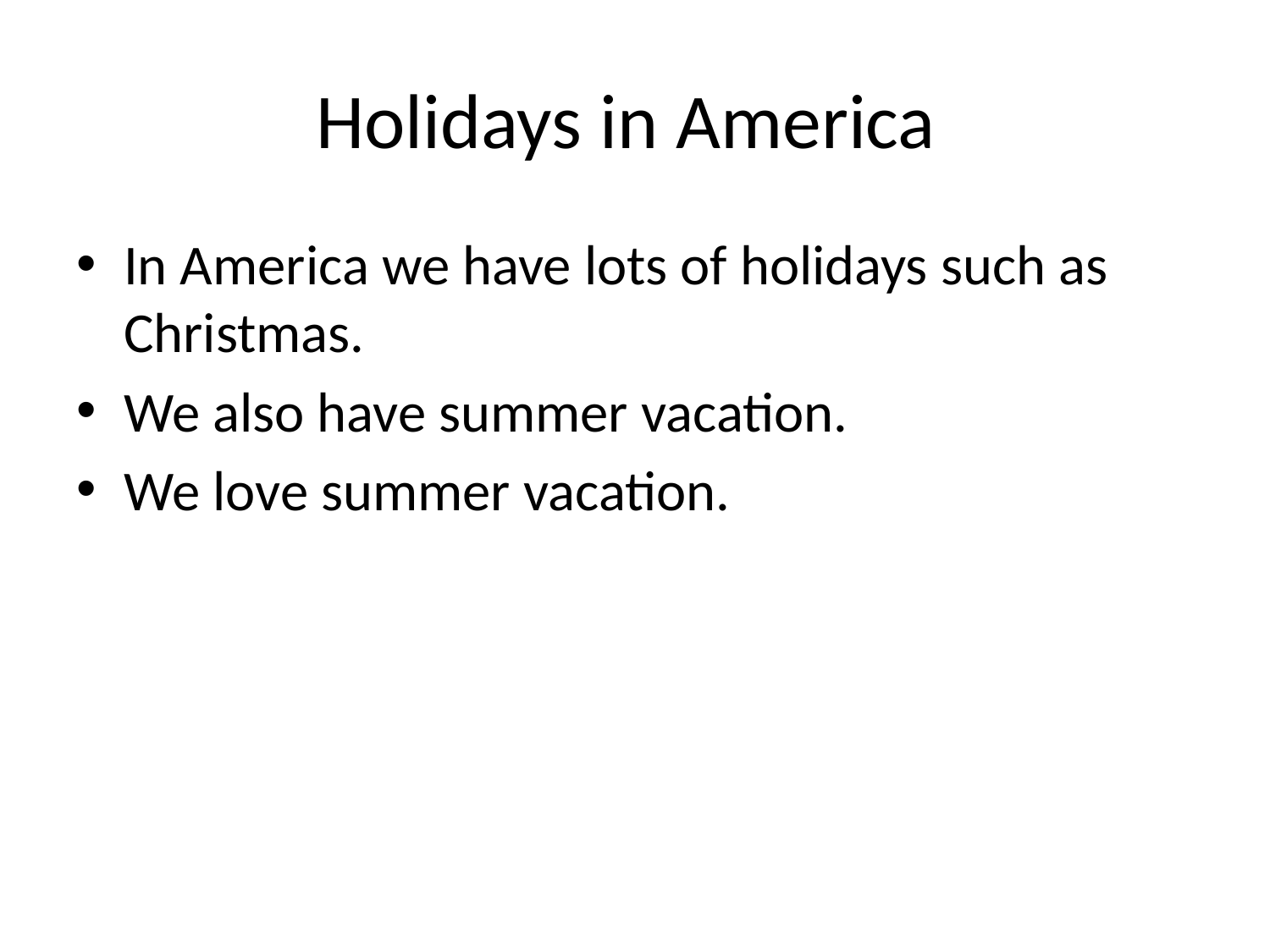

# Holidays in America
In America we have lots of holidays such as Christmas.
We also have summer vacation.
We love summer vacation.